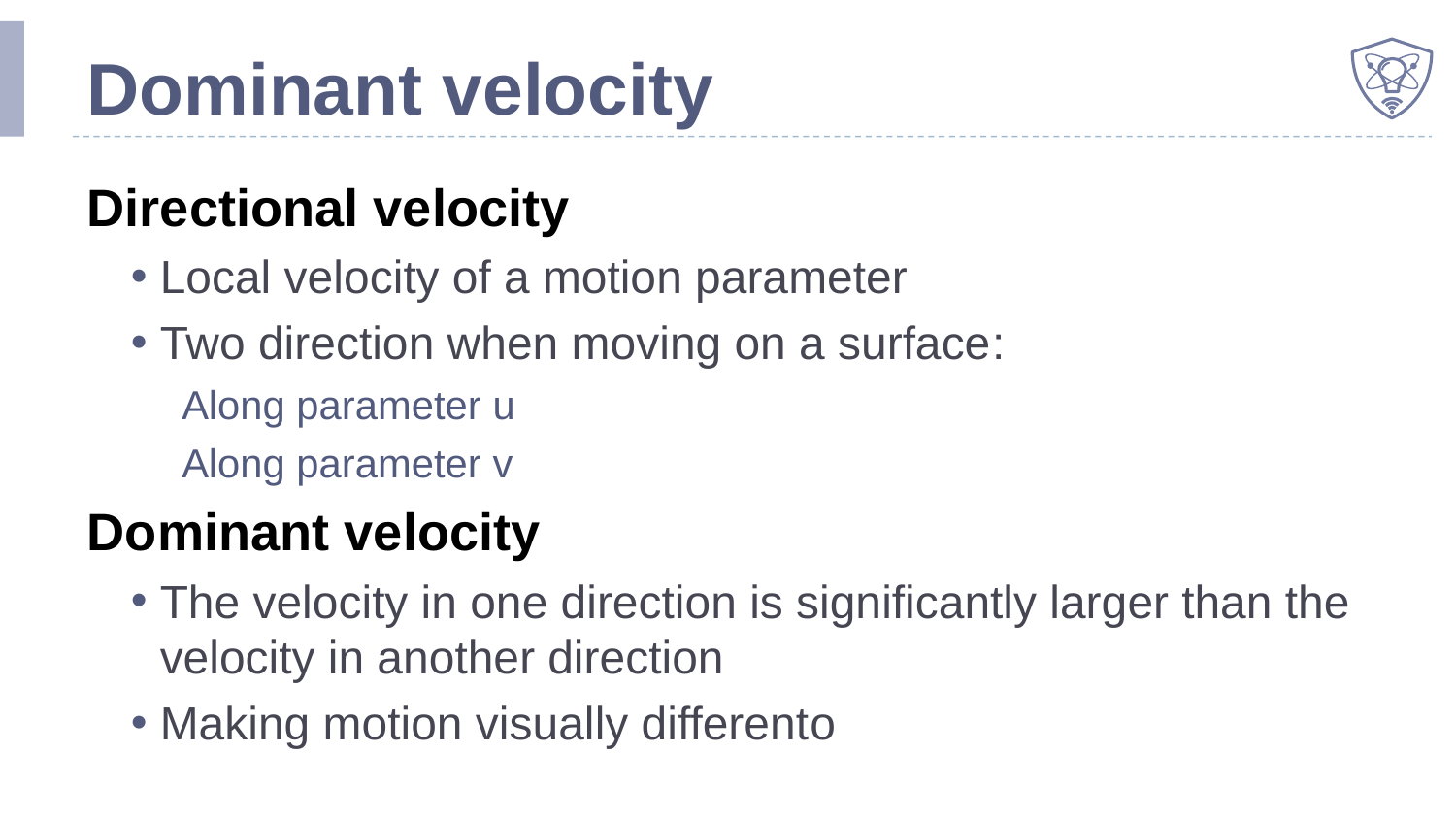

# Dominant velocity
Directional velocity
Local velocity of a motion parameter
Two direction when moving on a surface:
Along parameter u
Along parameter v
Dominant velocity
The velocity in one direction is significantly larger than the velocity in another direction
Making motion visually differentо